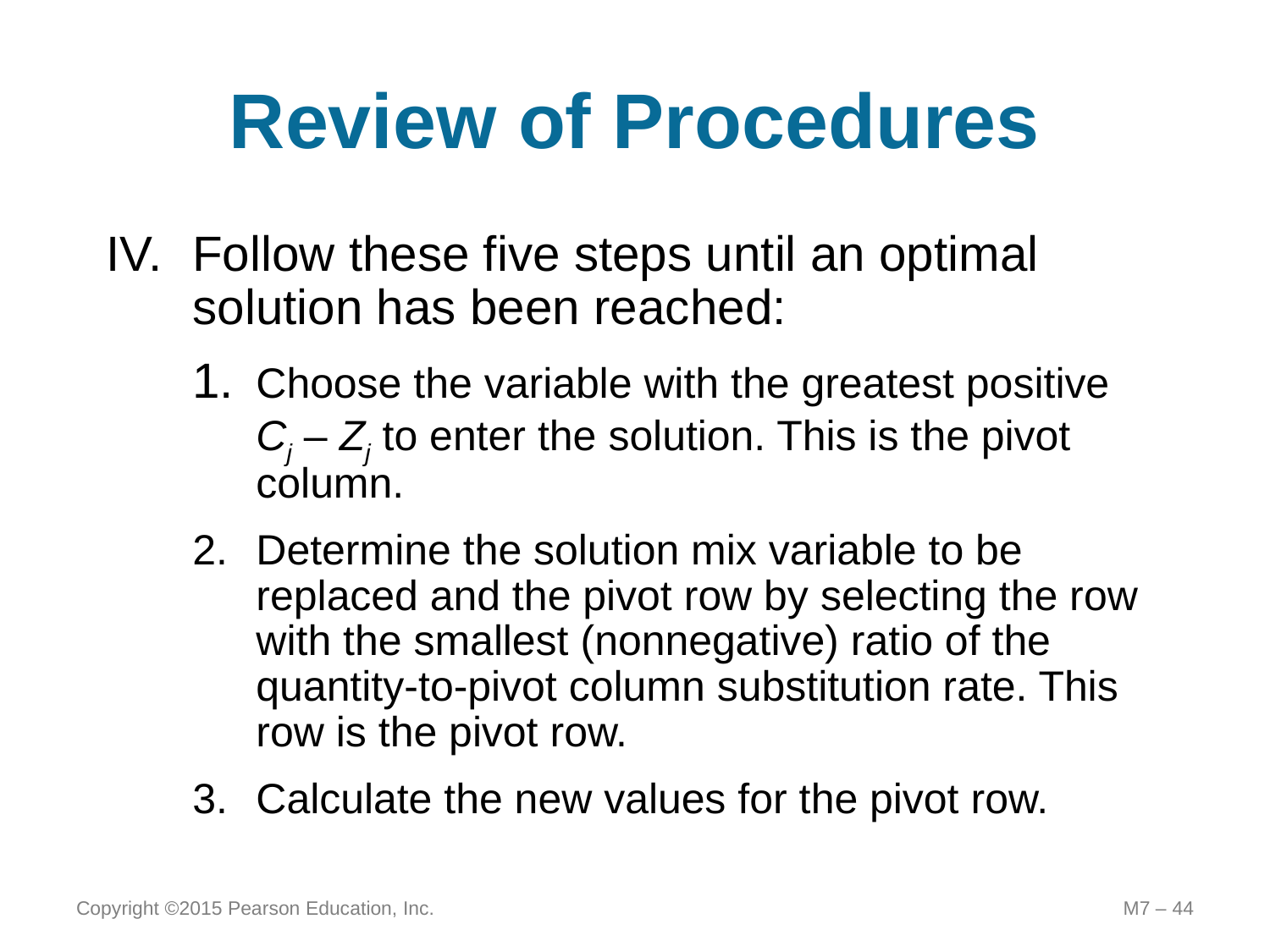

# Review of Procedures
IV.	Follow these five steps until an optimal solution has been reached:
1.	Choose the variable with the greatest positive
Cj – Zj to enter the solution. This is the pivot column.
2.	Determine the solution mix variable to be replaced and the pivot row by selecting the row with the smallest (nonnegative) ratio of the quantity-to-pivot column substitution rate. This row is the pivot row.
3.	Calculate the new values for the pivot row.
Copyright ©2015 Pearson Education, Inc.
M7 – 44